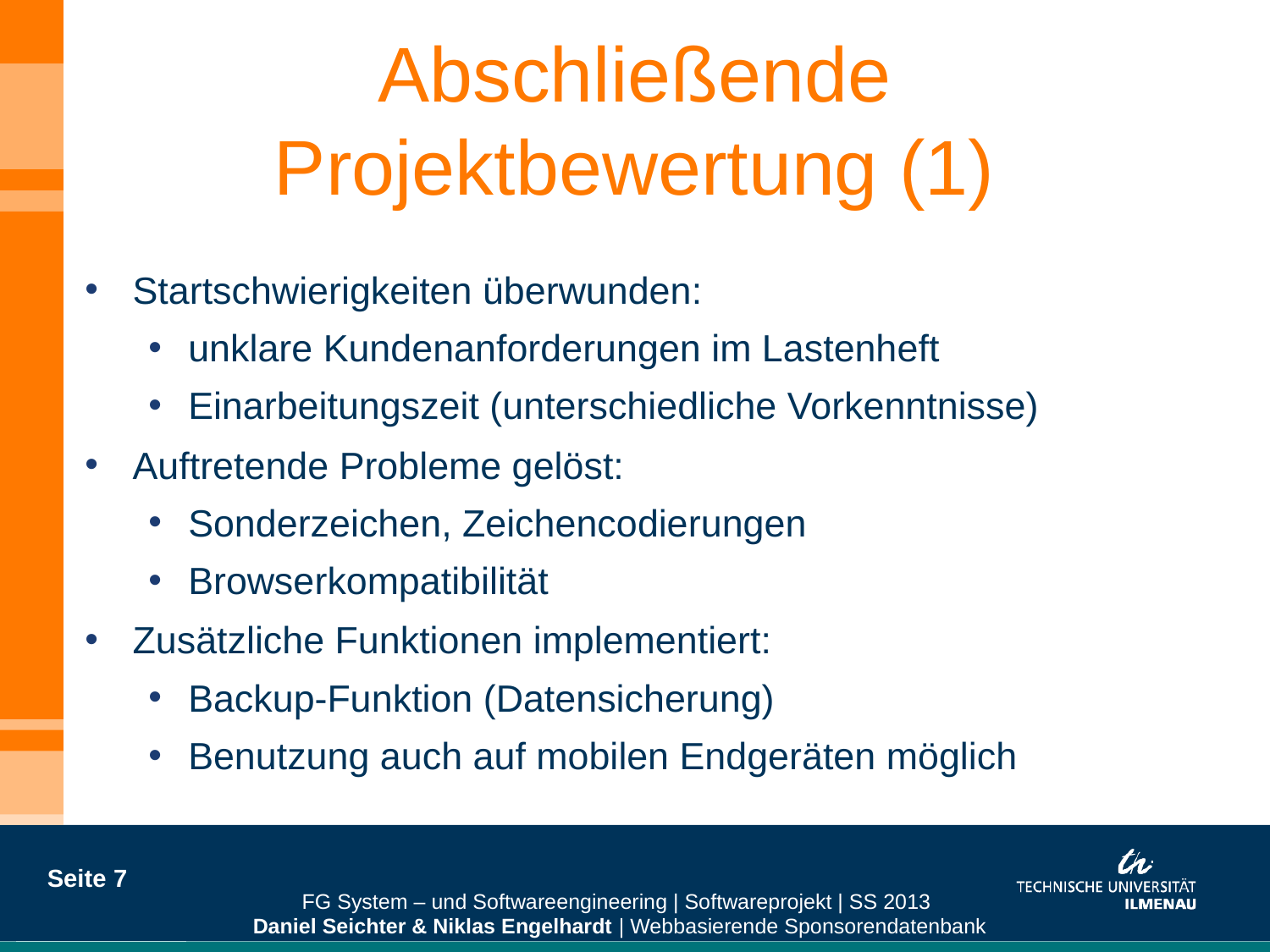

# Abschließende Projektbewertung (1)
Startschwierigkeiten überwunden:
unklare Kundenanforderungen im Lastenheft
Einarbeitungszeit (unterschiedliche Vorkenntnisse)
Auftretende Probleme gelöst:
Sonderzeichen, Zeichencodierungen
Browserkompatibilität
Zusätzliche Funktionen implementiert:
Backup-Funktion (Datensicherung)
Benutzung auch auf mobilen Endgeräten möglich
Seite 7
FG System – und Softwareengineering | Softwareprojekt | SS 2013
Daniel Seichter & Niklas Engelhardt | Webbasierende Sponsorendatenbank